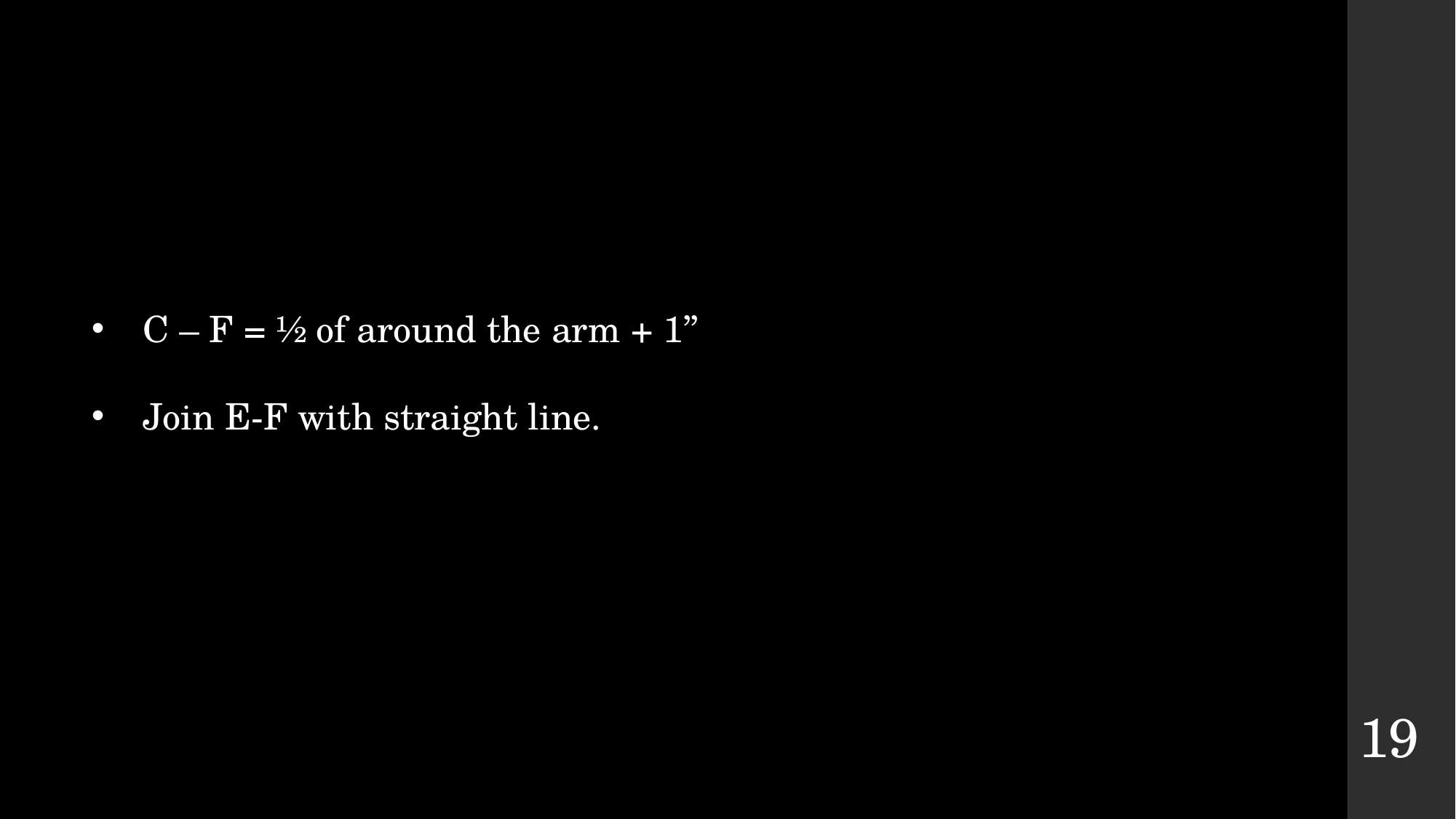

C – F = ½ of around the arm + 1’’

 Join E-F with straight line.
19